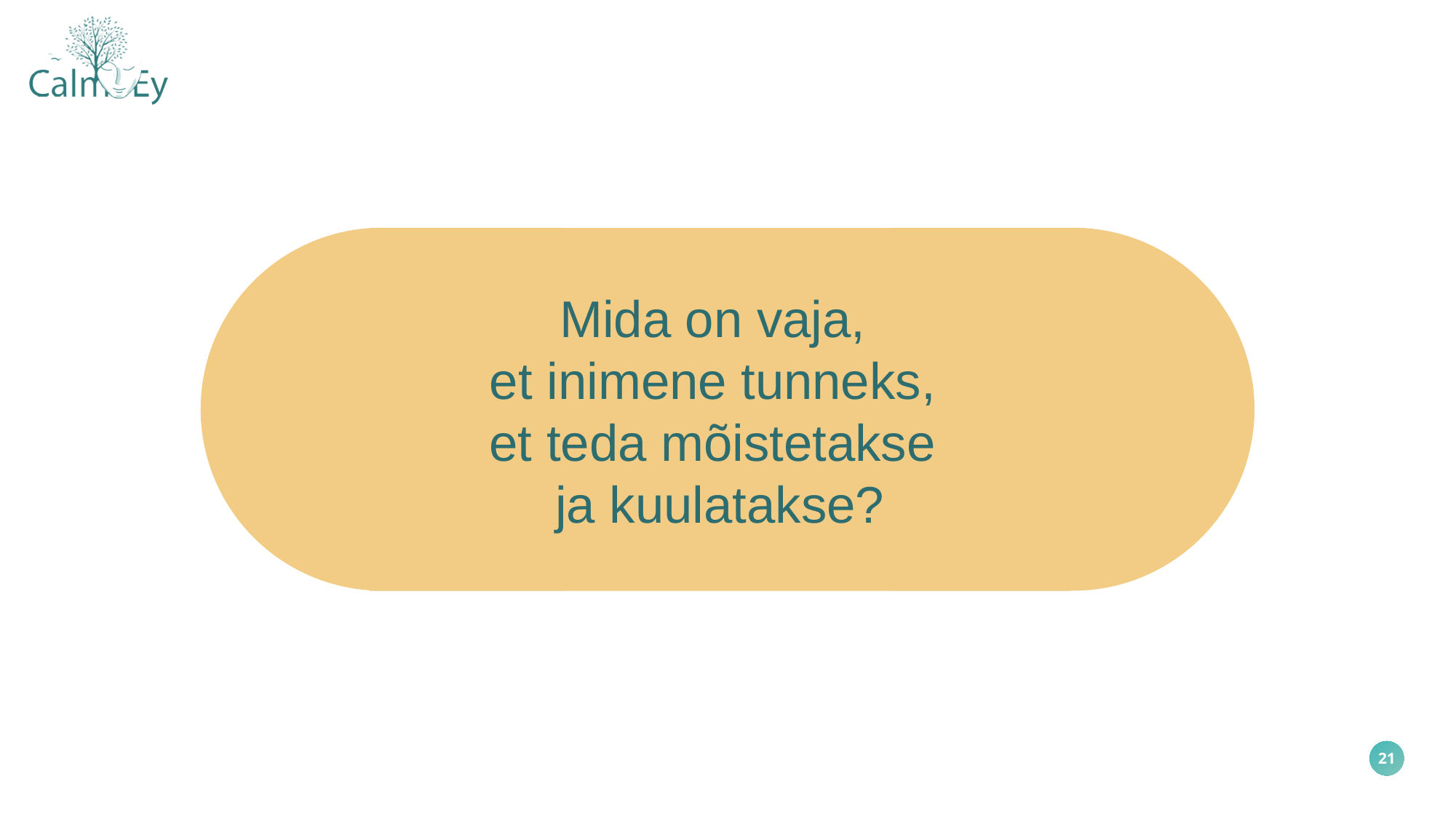

Mida on vaja,
et inimene tunneks,
et teda mõistetakse
ja kuulatakse?